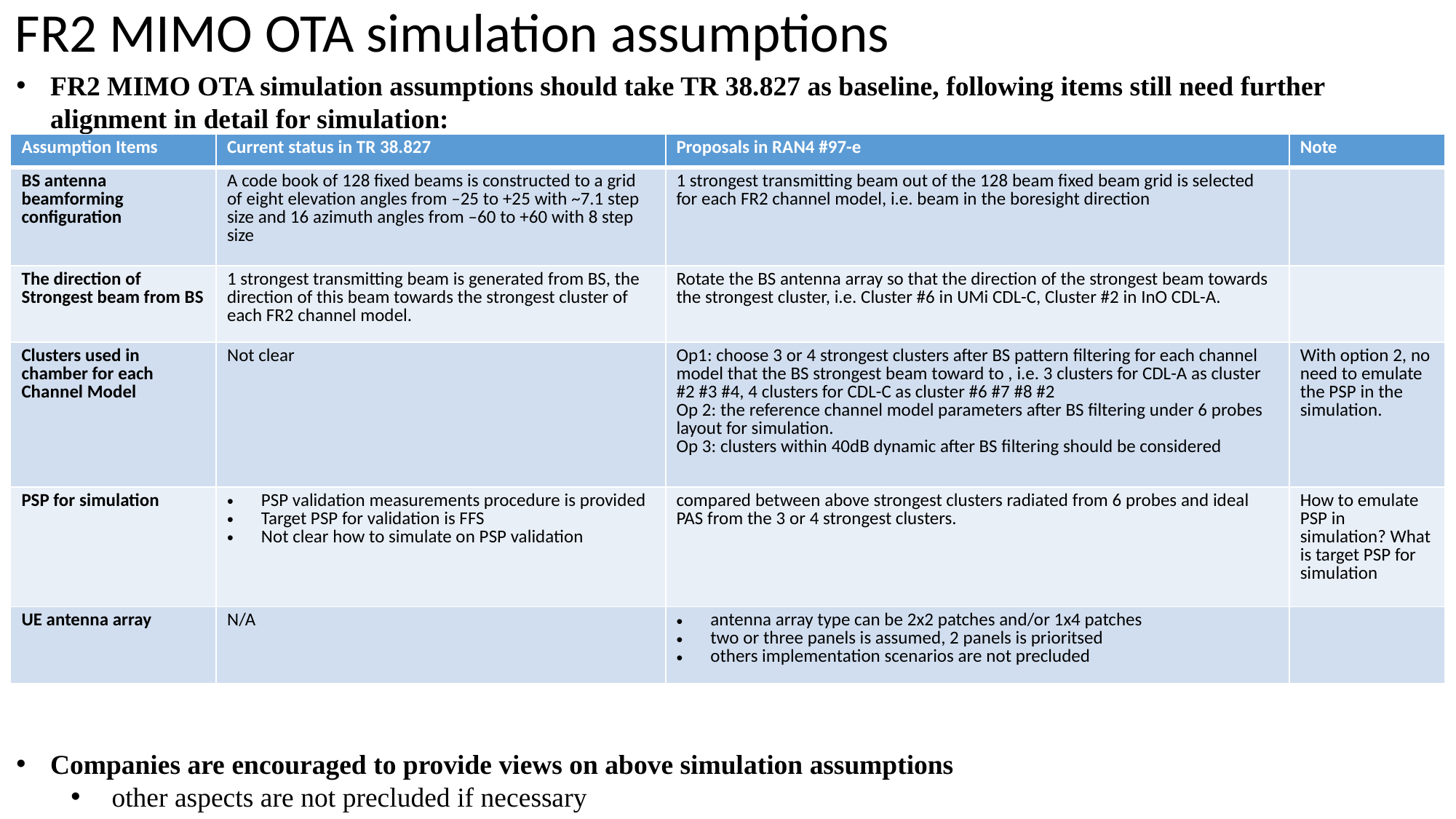

# FR2 MIMO OTA simulation assumptions
FR2 MIMO OTA simulation assumptions should take TR 38.827 as baseline, following items still need further alignment in detail for simulation:
| Assumption Items | Current status in TR 38.827 | Proposals in RAN4 #97-e | Note |
| --- | --- | --- | --- |
| BS antenna beamforming configuration | A code book of 128 fixed beams is constructed to a grid of eight elevation angles from –25 to +25 with ~7.1 step size and 16 azimuth angles from –60 to +60 with 8 step size | 1 strongest transmitting beam out of the 128 beam fixed beam grid is selected for each FR2 channel model, i.e. beam in the boresight direction |  |
| The direction of Strongest beam from BS | 1 strongest transmitting beam is generated from BS, the direction of this beam towards the strongest cluster of each FR2 channel model. | Rotate the BS antenna array so that the direction of the strongest beam towards the strongest cluster, i.e. Cluster #6 in UMi CDL-C, Cluster #2 in InO CDL-A. |  |
| Clusters used in chamber for each Channel Model | Not clear | Op1: choose 3 or 4 strongest clusters after BS pattern filtering for each channel model that the BS strongest beam toward to , i.e. 3 clusters for CDL-A as cluster #2 #3 #4, 4 clusters for CDL-C as cluster #6 #7 #8 #2 Op 2: the reference channel model parameters after BS filtering under 6 probes layout for simulation. Op 3: clusters within 40dB dynamic after BS filtering should be considered | With option 2, no need to emulate the PSP in the simulation. |
| PSP for simulation | PSP validation measurements procedure is provided Target PSP for validation is FFS Not clear how to simulate on PSP validation | compared between above strongest clusters radiated from 6 probes and ideal PAS from the 3 or 4 strongest clusters. | How to emulate PSP in simulation? What is target PSP for simulation |
| UE antenna array | N/A | antenna array type can be 2x2 patches and/or 1x4 patches two or three panels is assumed, 2 panels is prioritsed others implementation scenarios are not precluded |  |
Companies are encouraged to provide views on above simulation assumptions
 other aspects are not precluded if necessary